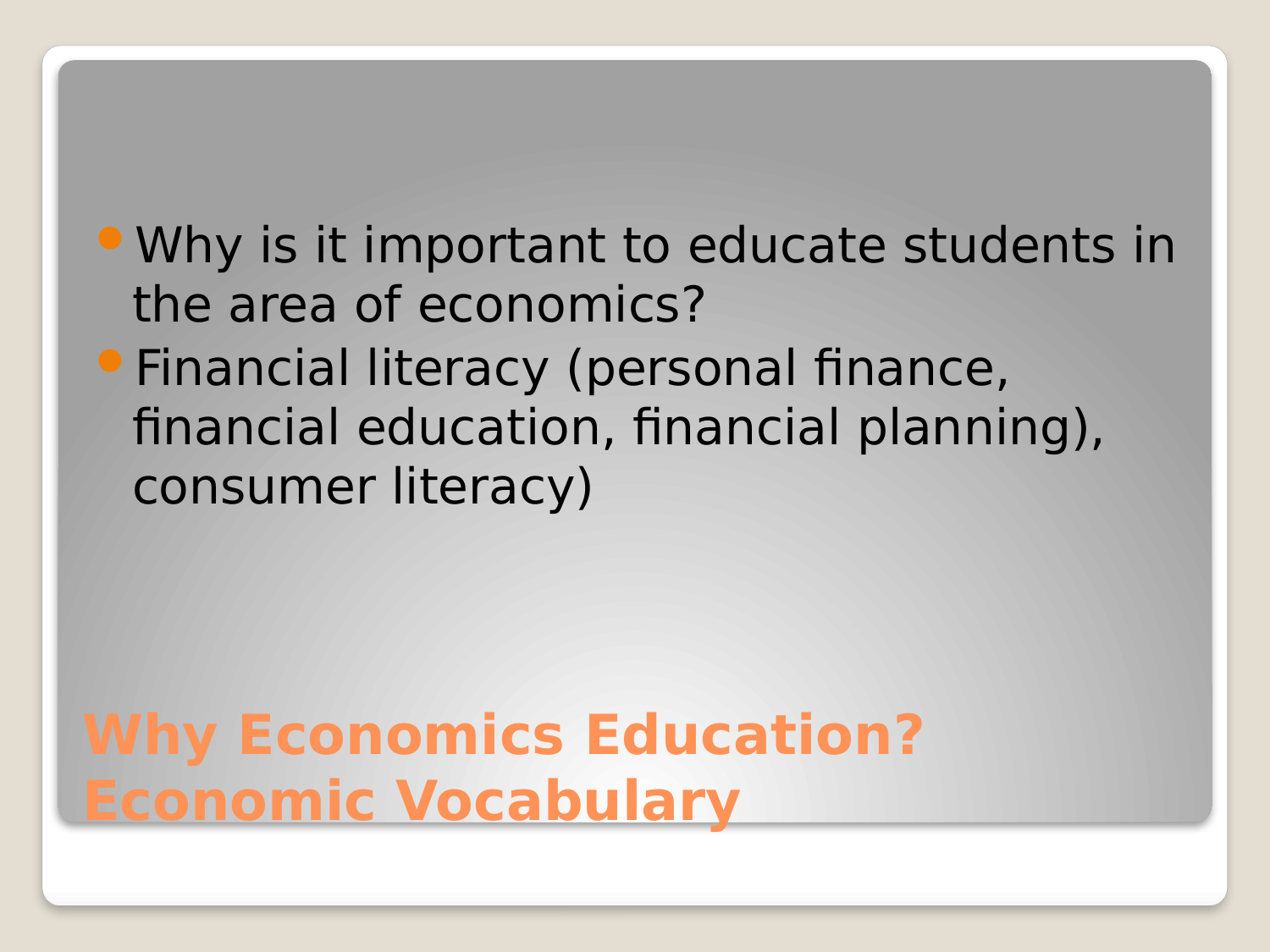

Why is it important to educate students in the area of economics?
Financial literacy (personal finance, financial education, financial planning), consumer literacy)

# Why Economics Education? Economic Vocabulary